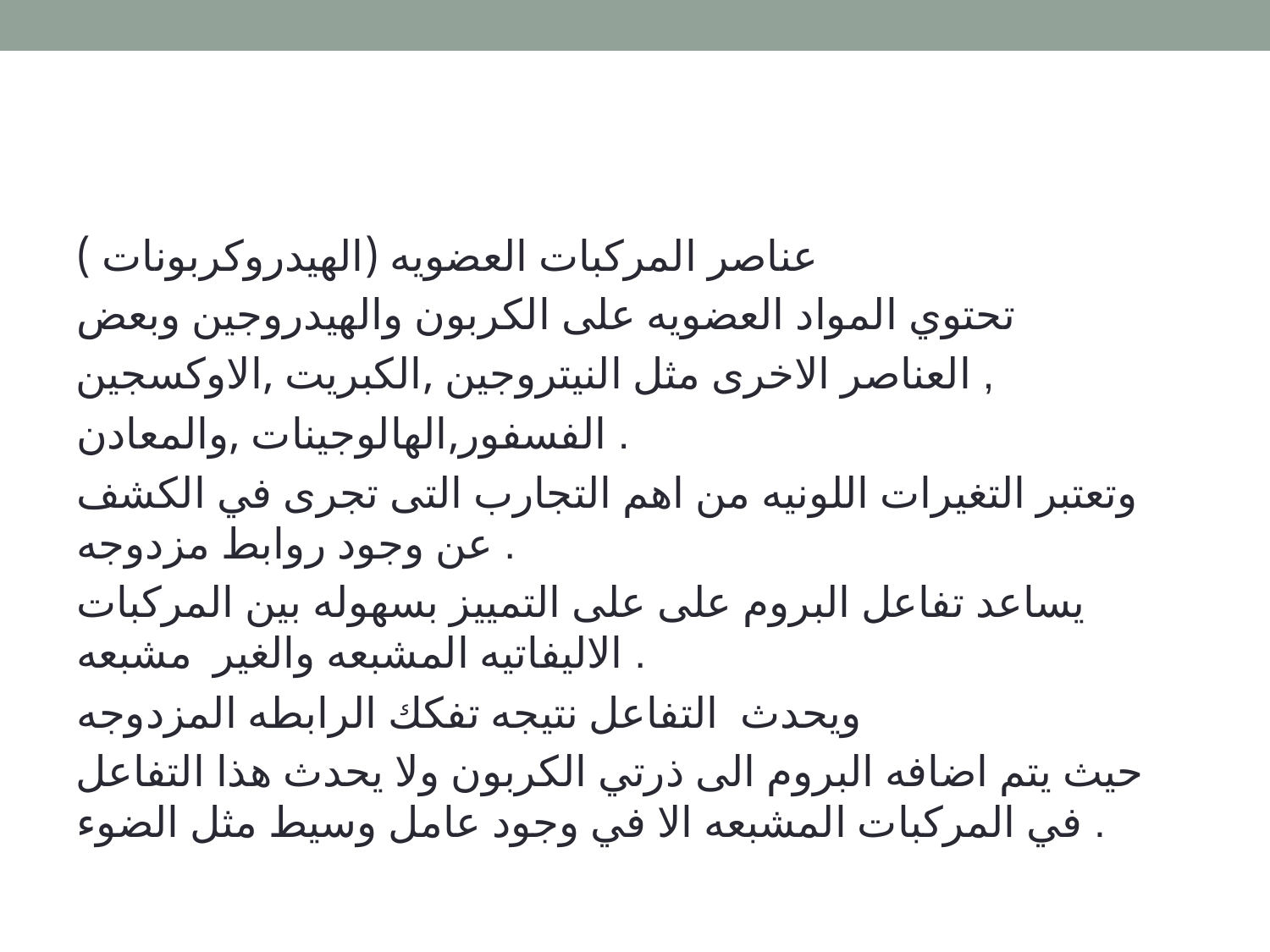

عناصر المركبات العضويه (الهيدروكربونات )
تحتوي المواد العضويه على الكربون والهيدروجين وبعض
العناصر الاخرى مثل النيتروجين ,الكبريت ,الاوكسجين ,
الفسفور,الهالوجينات ,والمعادن .
وتعتبر التغيرات اللونيه من اهم التجارب التى تجرى في الكشف عن وجود روابط مزدوجه .
يساعد تفاعل البروم على على التمييز بسهوله بين المركبات الاليفاتيه المشبعه والغير  مشبعه .
ويحدث  التفاعل نتيجه تفكك الرابطه المزدوجه
حيث يتم اضافه البروم الى ذرتي الكربون ولا يحدث هذا التفاعل في المركبات المشبعه الا في وجود عامل وسيط مثل الضوء .